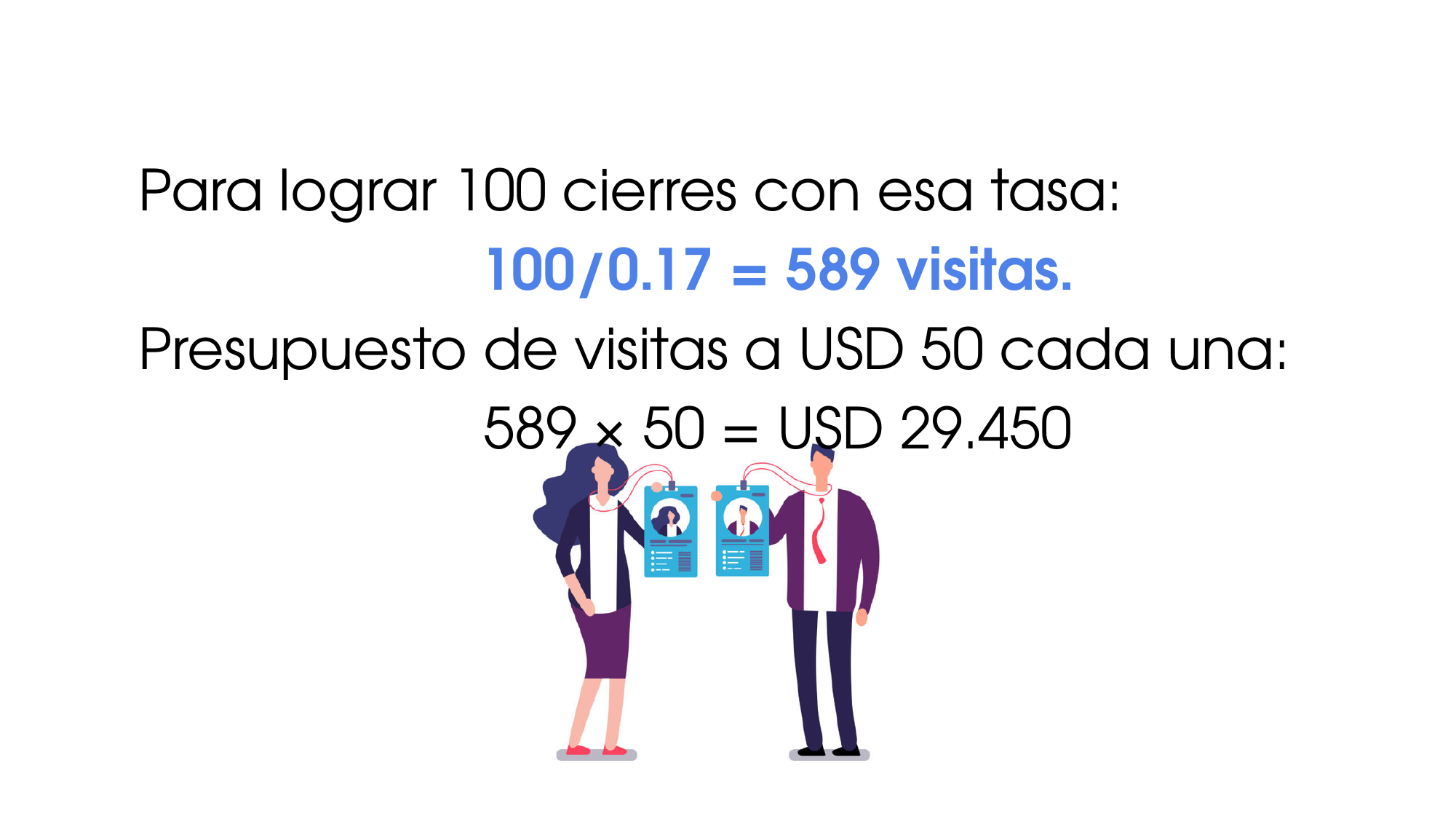

Para lograr 100 cierres con esa tasa:
 100/0.17 = 589 visitas.
Presupuesto de visitas a USD 50 cada una:
 589 × 50 = USD 29.450